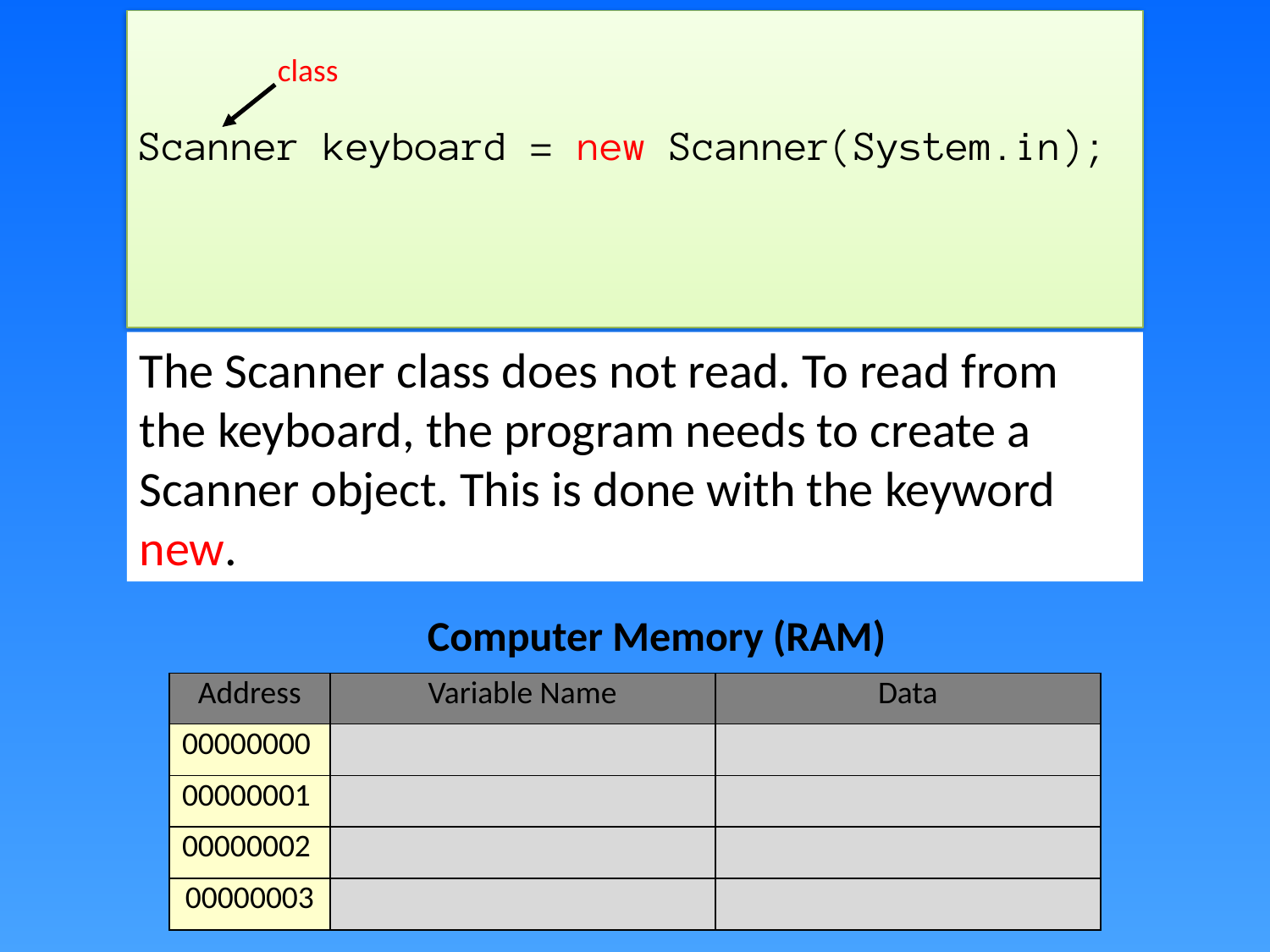

Scanner keyboard = new Scanner(System.in);

class
The Scanner class does not read. To read from the keyboard, the program needs to create a Scanner object. This is done with the keyword new.
Computer Memory (RAM)
| Address | Variable Name | Data |
| --- | --- | --- |
| 00000000 |  |  |
| 00000001 |  |  |
| 00000002 |  |  |
| 00000003 |  |  |